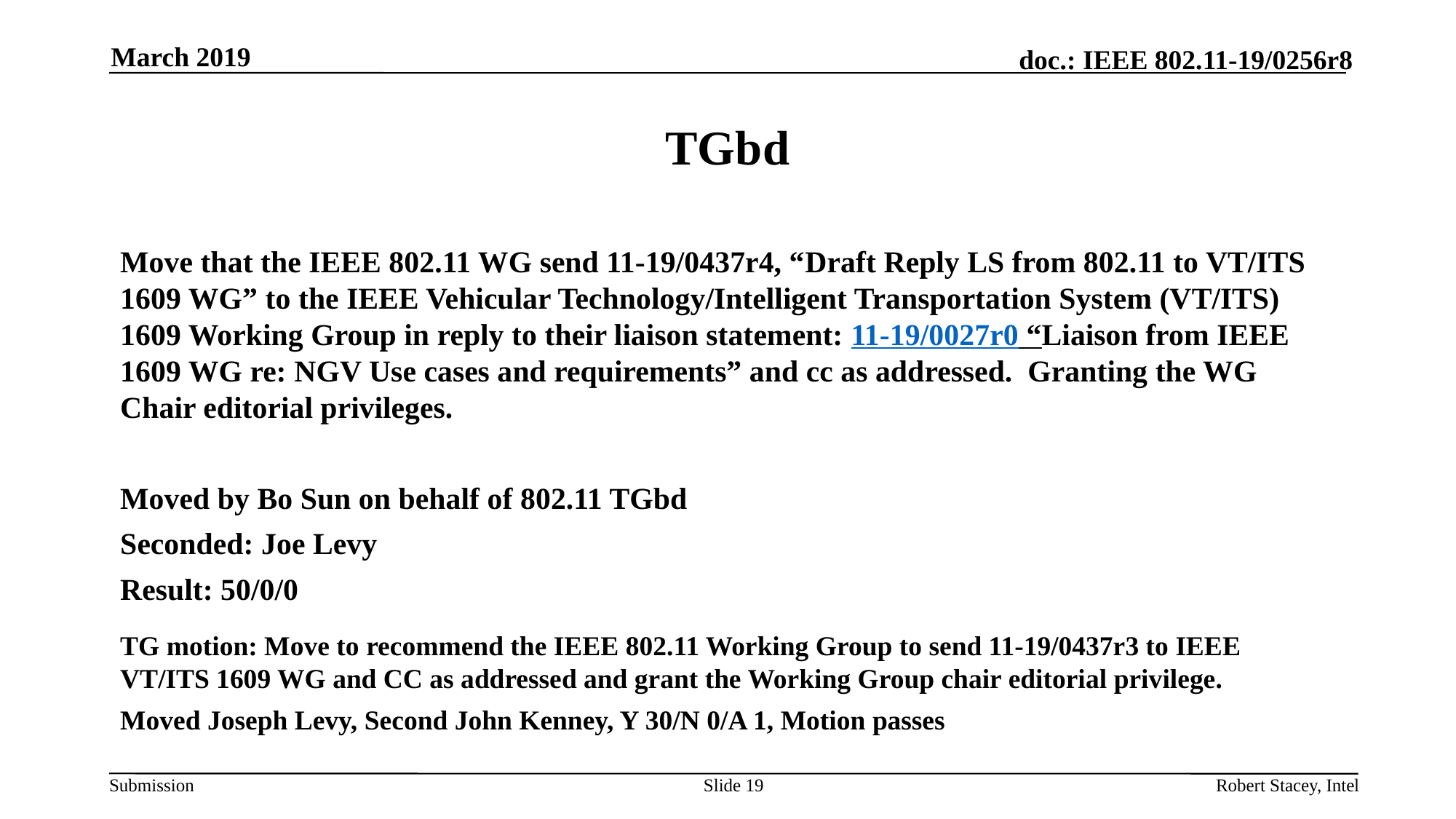

March 2019
# TGbd
Move that the IEEE 802.11 WG send 11-19/0437r4, “Draft Reply LS from 802.11 to VT/ITS 1609 WG” to the IEEE Vehicular Technology/Intelligent Transportation System (VT/ITS) 1609 Working Group in reply to their liaison statement: 11-19/0027r0 “Liaison from IEEE 1609 WG re: NGV Use cases and requirements” and cc as addressed.  Granting the WG Chair editorial privileges.

Moved by Bo Sun on behalf of 802.11 TGbd
Seconded: Joe Levy
Result: 50/0/0

TG motion: Move to recommend the IEEE 802.11 Working Group to send 11-19/0437r3 to IEEE VT/ITS 1609 WG and CC as addressed and grant the Working Group chair editorial privilege.
Moved Joseph Levy, Second John Kenney, Y 30/N 0/A 1, Motion passes

Slide 19
Robert Stacey, Intel